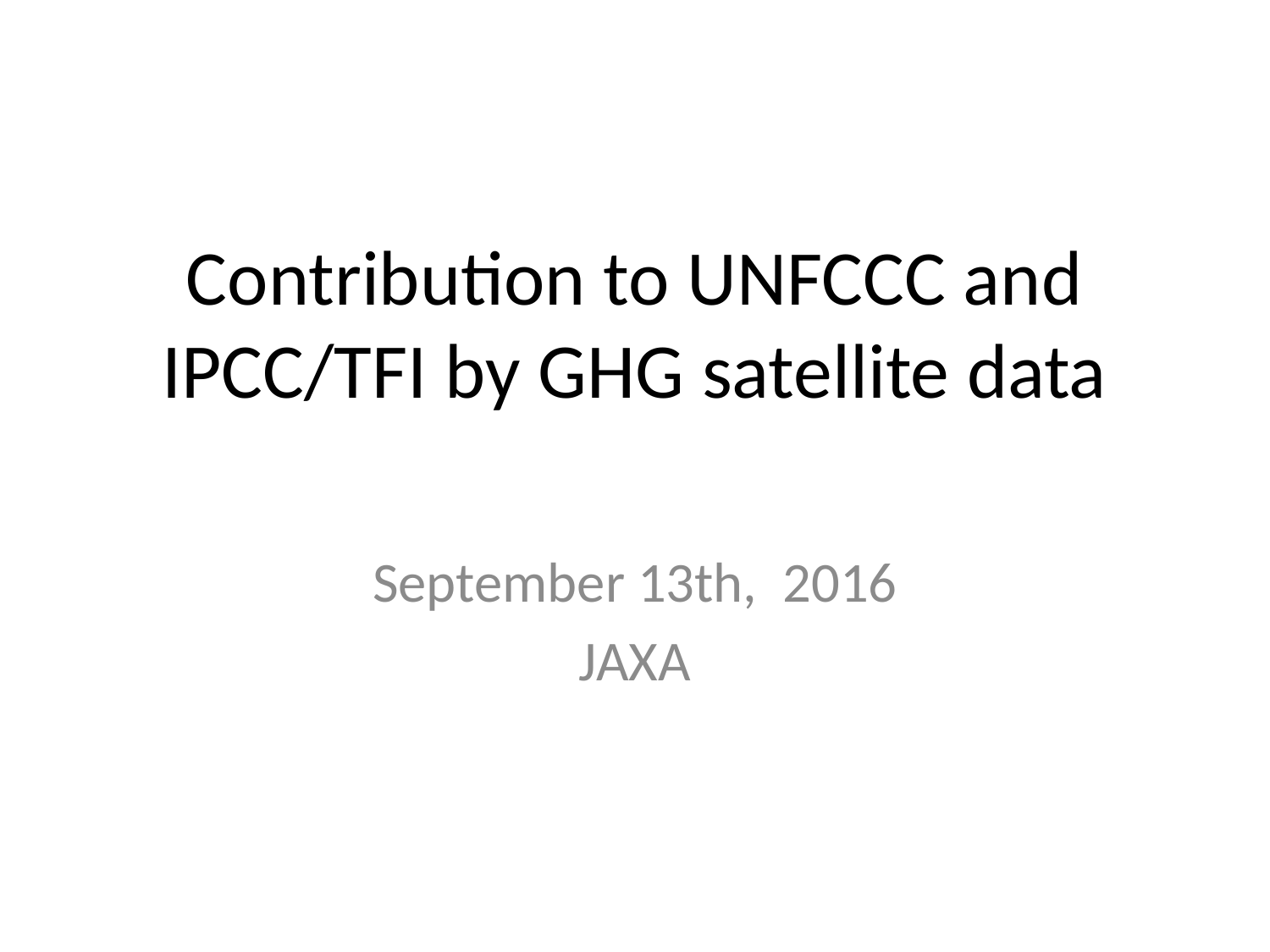

# Contribution to UNFCCC and IPCC/TFI by GHG satellite data
September 13th,  2016
JAXA